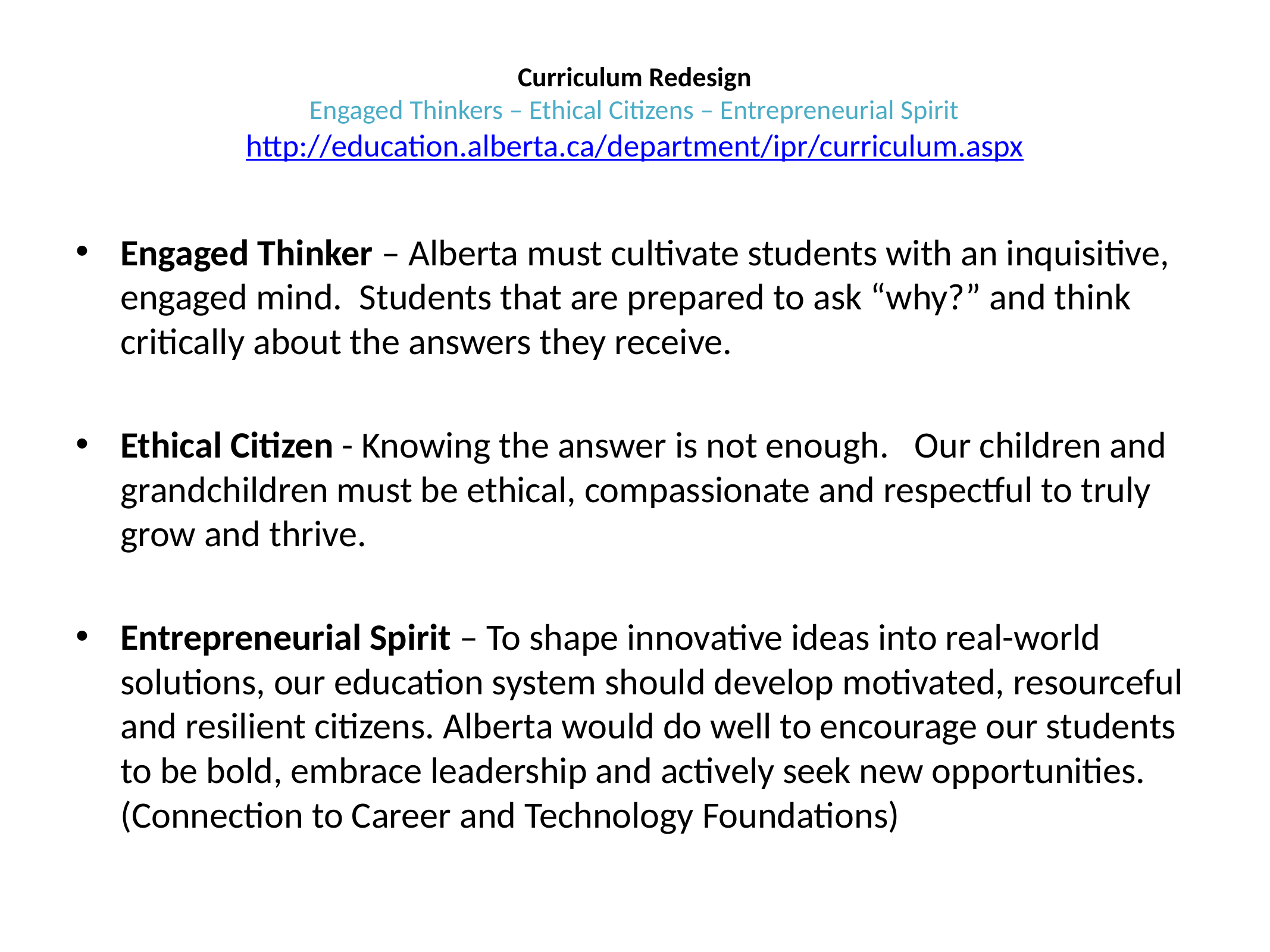

# Curriculum Redesign Engaged Thinkers – Ethical Citizens – Entrepreneurial Spirit http://education.alberta.ca/department/ipr/curriculum.aspx
Engaged Thinker – Alberta must cultivate students with an inquisitive, engaged mind.  Students that are prepared to ask “why?” and think critically about the answers they receive.

Ethical Citizen - Knowing the answer is not enough.   Our children and grandchildren must be ethical, compassionate and respectful to truly grow and thrive.

Entrepreneurial Spirit – To shape innovative ideas into real-world solutions, our education system should develop motivated, resourceful and resilient citizens. Alberta would do well to encourage our students to be bold, embrace leadership and actively seek new opportunities.(Connection to Career and Technology Foundations)